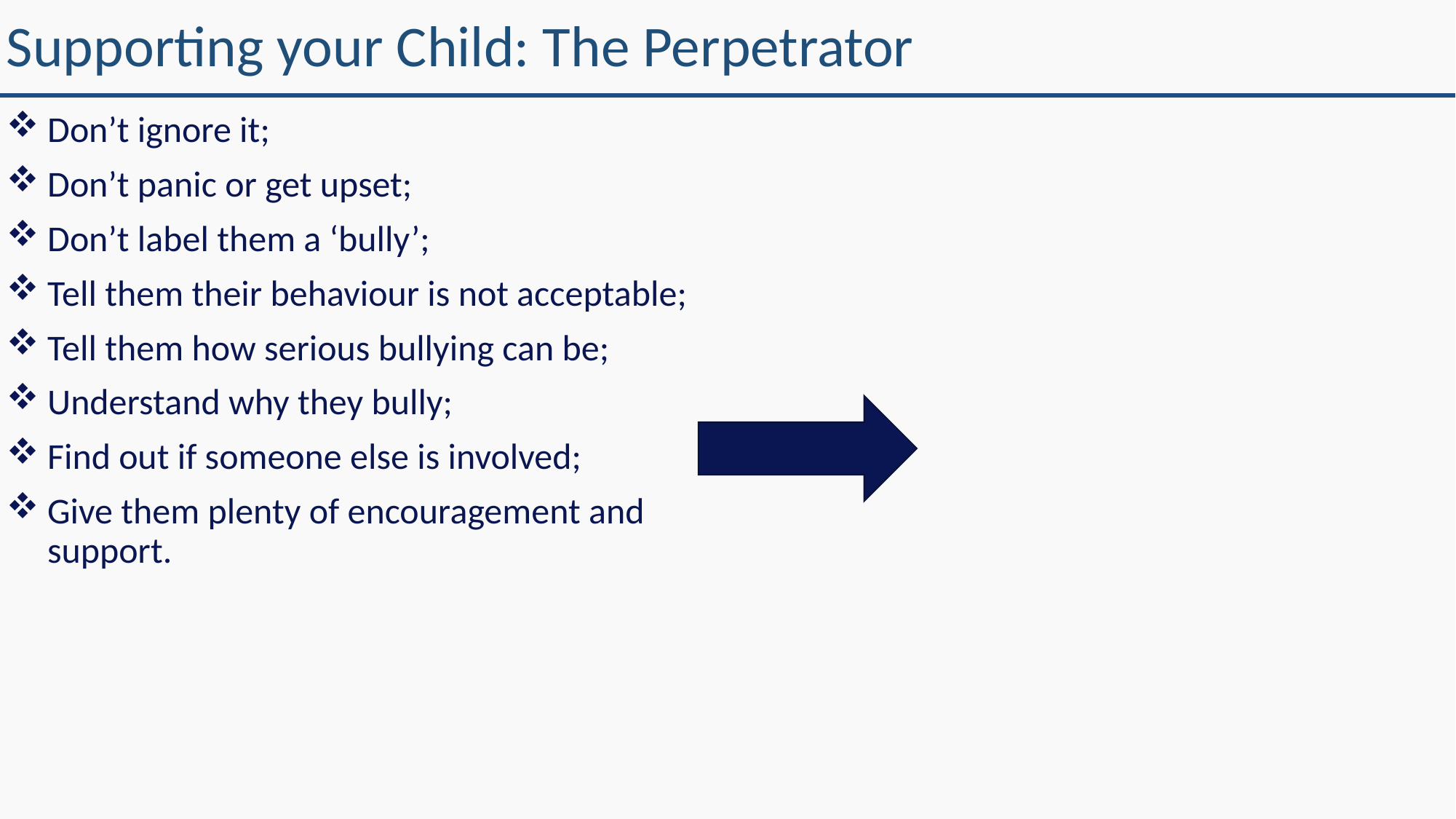

# Supporting your Child: The Perpetrator

Don’t ignore it;
Don’t panic or get upset;
Don’t label them a ‘bully’;
Tell them their behaviour is not acceptable;
Tell them how serious bullying can be;
Understand why they bully;
Find out if someone else is involved;
Give them plenty of encouragement and support.